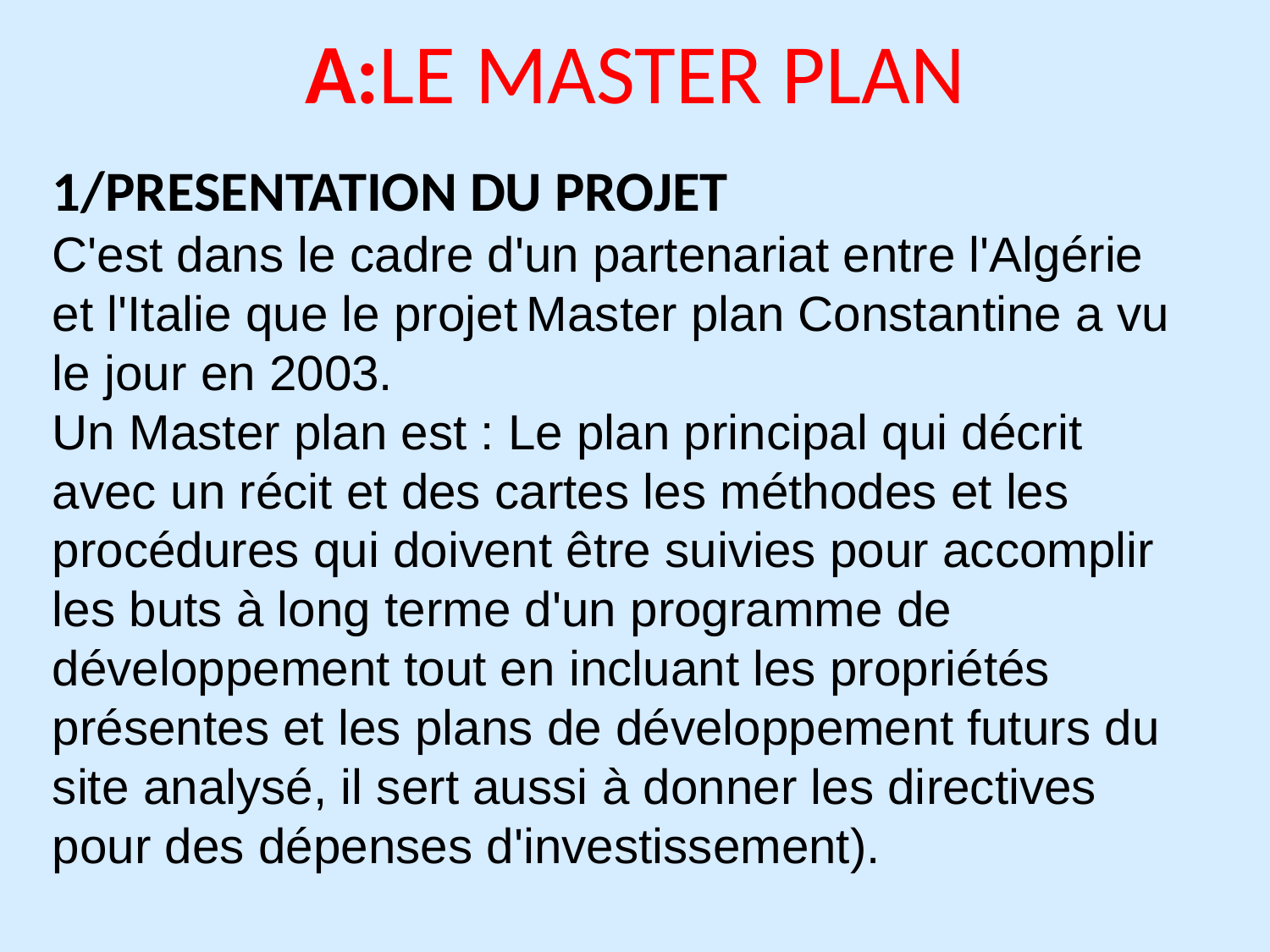

# A:LE MASTER PLAN
1/PRESENTATION DU PROJET
C'est dans le cadre d'un partenariat entre l'Algérie et l'Italie que le projet Master plan Constantine a vu le jour en 2003.
Un Master plan est : Le plan principal qui décrit avec un récit et des cartes les méthodes et les procédures qui doivent être suivies pour accomplir les buts à long terme d'un programme de développement tout en incluant les propriétés présentes et les plans de développement futurs du site analysé, il sert aussi à donner les directives pour des dépenses d'investissement).